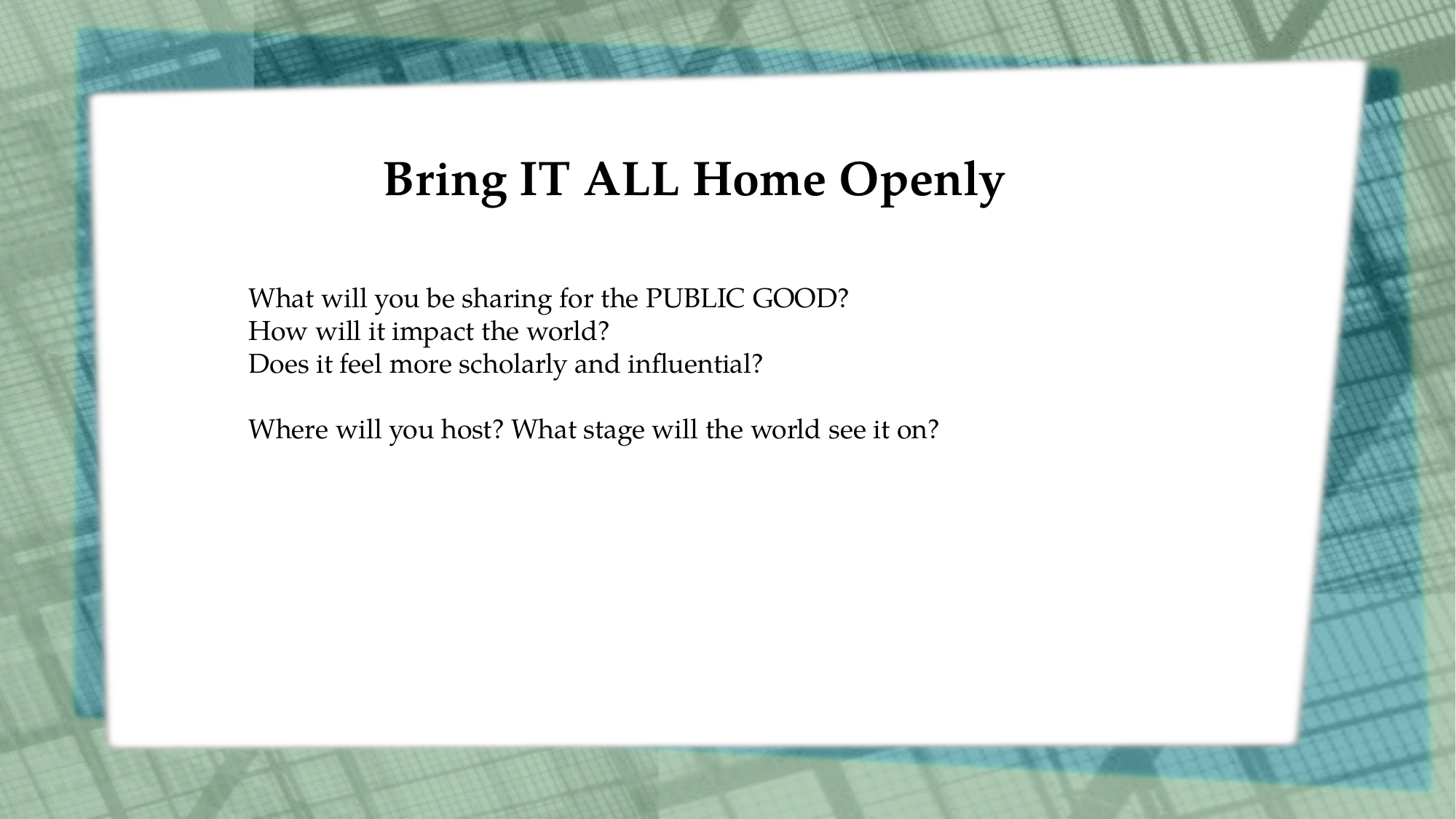

# Bring IT ALL Home Openly

What will you be sharing for the PUBLIC GOOD?
How will it impact the world?
Does it feel more scholarly and influential?

Where will you host? What stage will the world see it on?